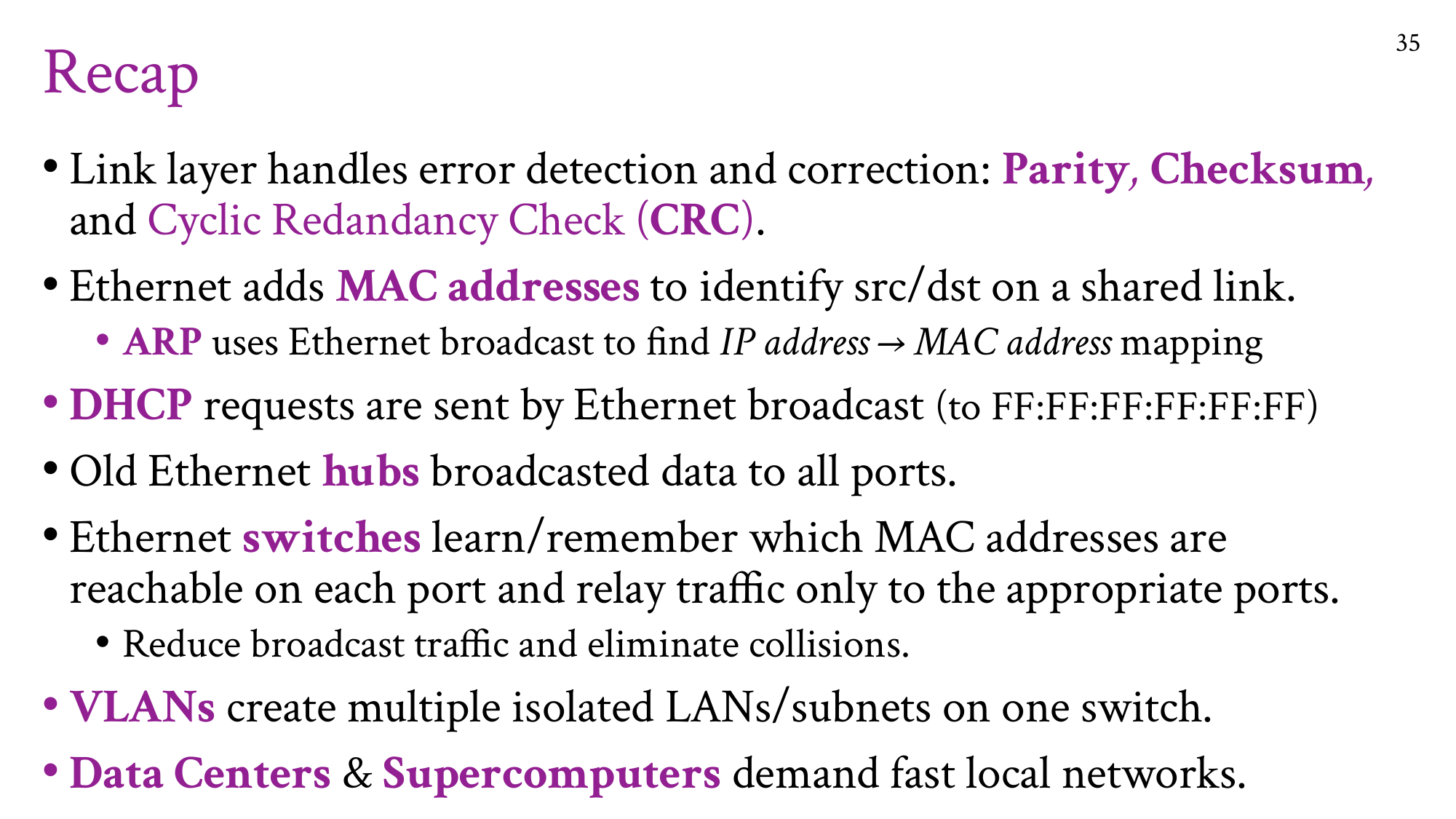

# Recap
Link layer handles error detection and correction: Parity, Checksum, and Cyclic Redandancy Check (CRC).
Ethernet adds MAC addresses to identify src/dst on a shared link.
ARP uses Ethernet broadcast to find IP address → MAC address mapping
DHCP requests are sent by Ethernet broadcast (to FF:FF:FF:FF:FF:FF)
Old Ethernet hubs broadcasted data to all ports.
Ethernet switches learn/remember which MAC addresses are reachable on each port and relay traffic only to the appropriate ports.
Reduce broadcast traffic and eliminate collisions.
VLANs create multiple isolated LANs/subnets on one switch.
Data Centers & Supercomputers demand fast local networks.